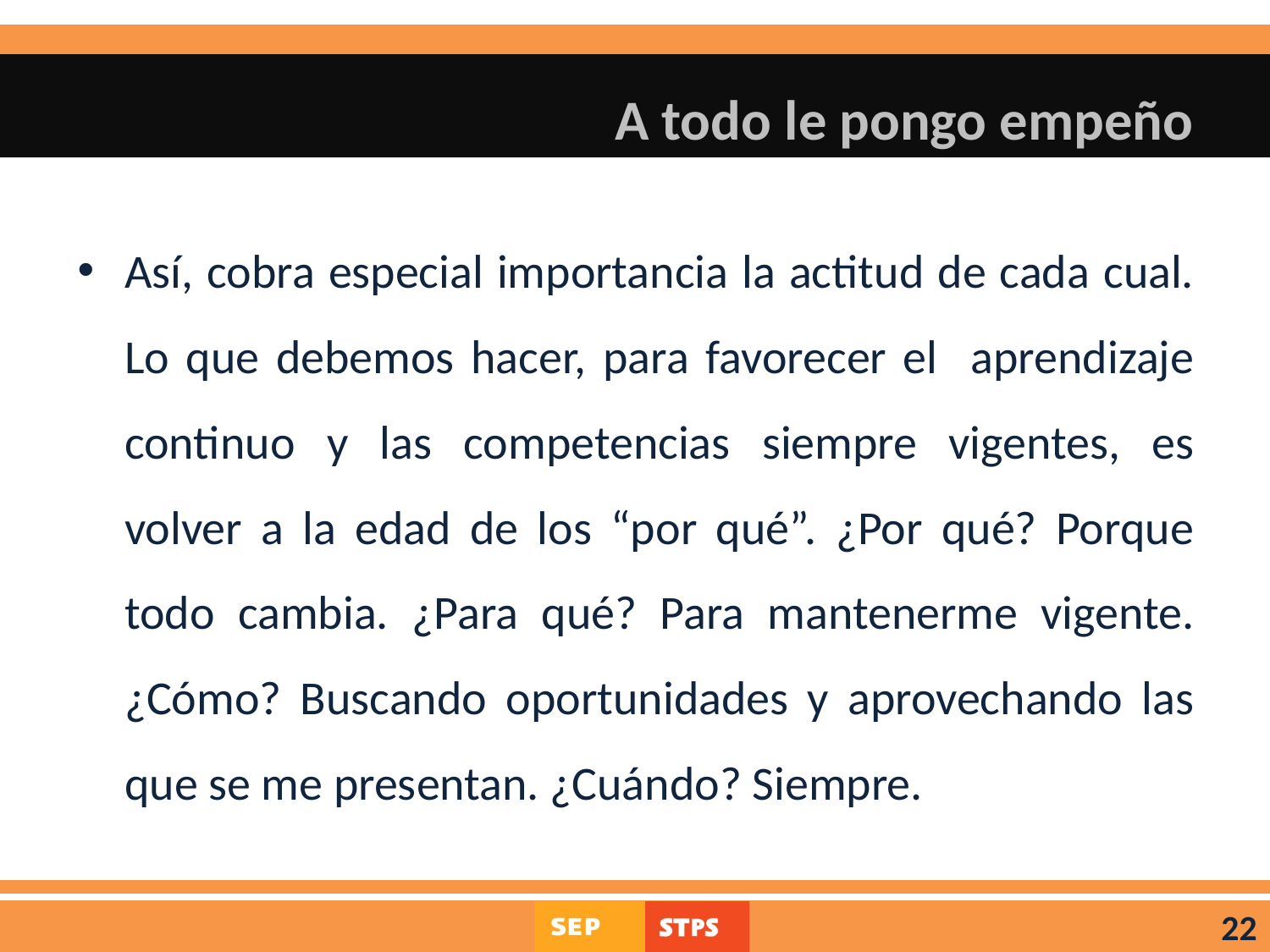

# A todo le pongo empeño
Así, cobra especial importancia la actitud de cada cual. Lo que debemos hacer, para favorecer el  aprendizaje continuo y las competencias siempre vigentes, es volver a la edad de los “por qué”. ¿Por qué? Porque todo cambia. ¿Para qué? Para mantenerme vigente. ¿Cómo? Buscando oportunidades y aprovechando las que se me presentan. ¿Cuándo? Siempre.

22